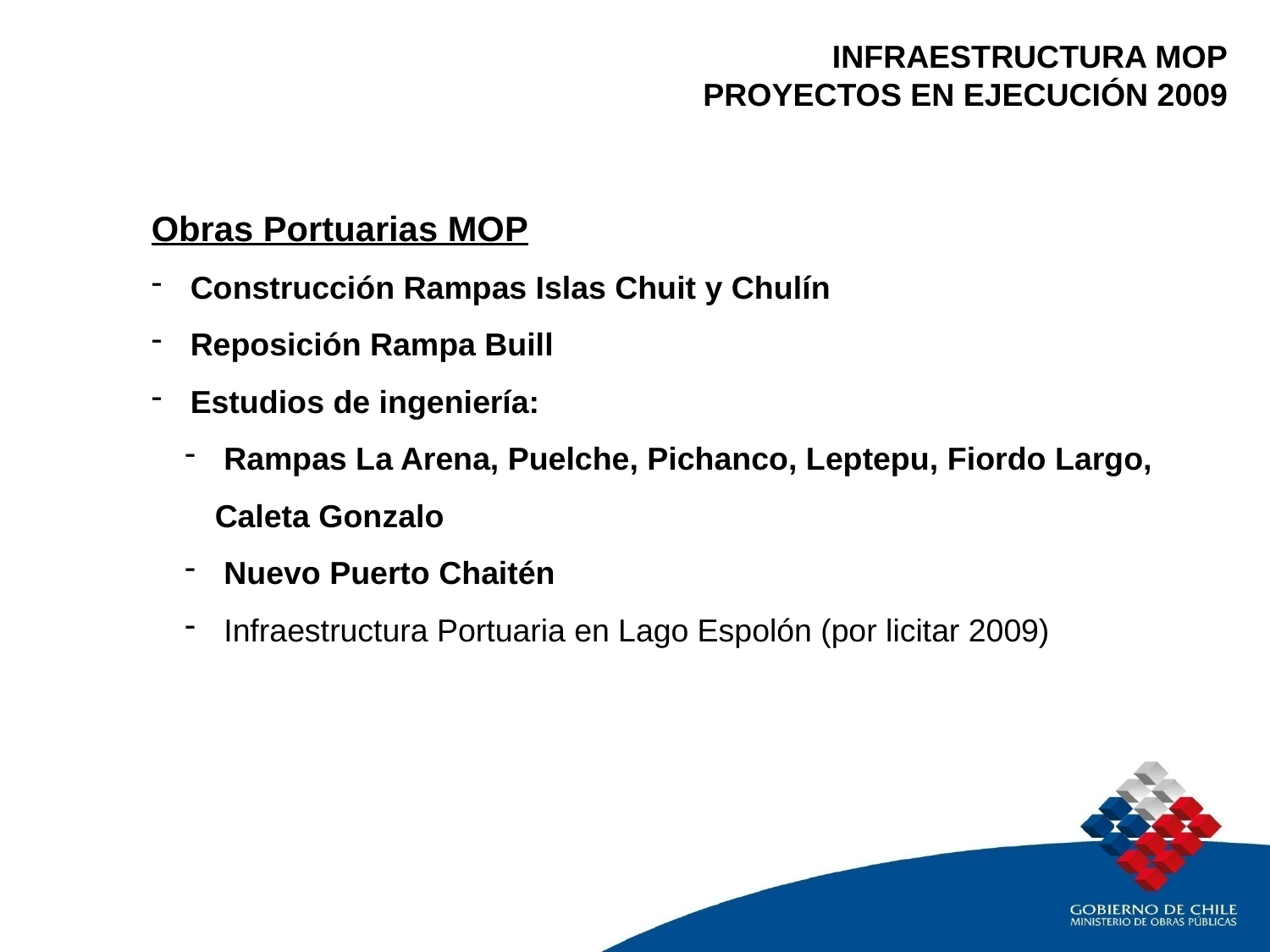

INFRAESTRUCTURA MOP
PROYECTOS EN EJECUCIÓN 2009
Obras Portuarias MOP
 Construcción Rampas Islas Chuit y Chulín
 Reposición Rampa Buill
 Estudios de ingeniería:
 Rampas La Arena, Puelche, Pichanco, Leptepu, Fiordo Largo, Caleta Gonzalo
 Nuevo Puerto Chaitén
 Infraestructura Portuaria en Lago Espolón (por licitar 2009)